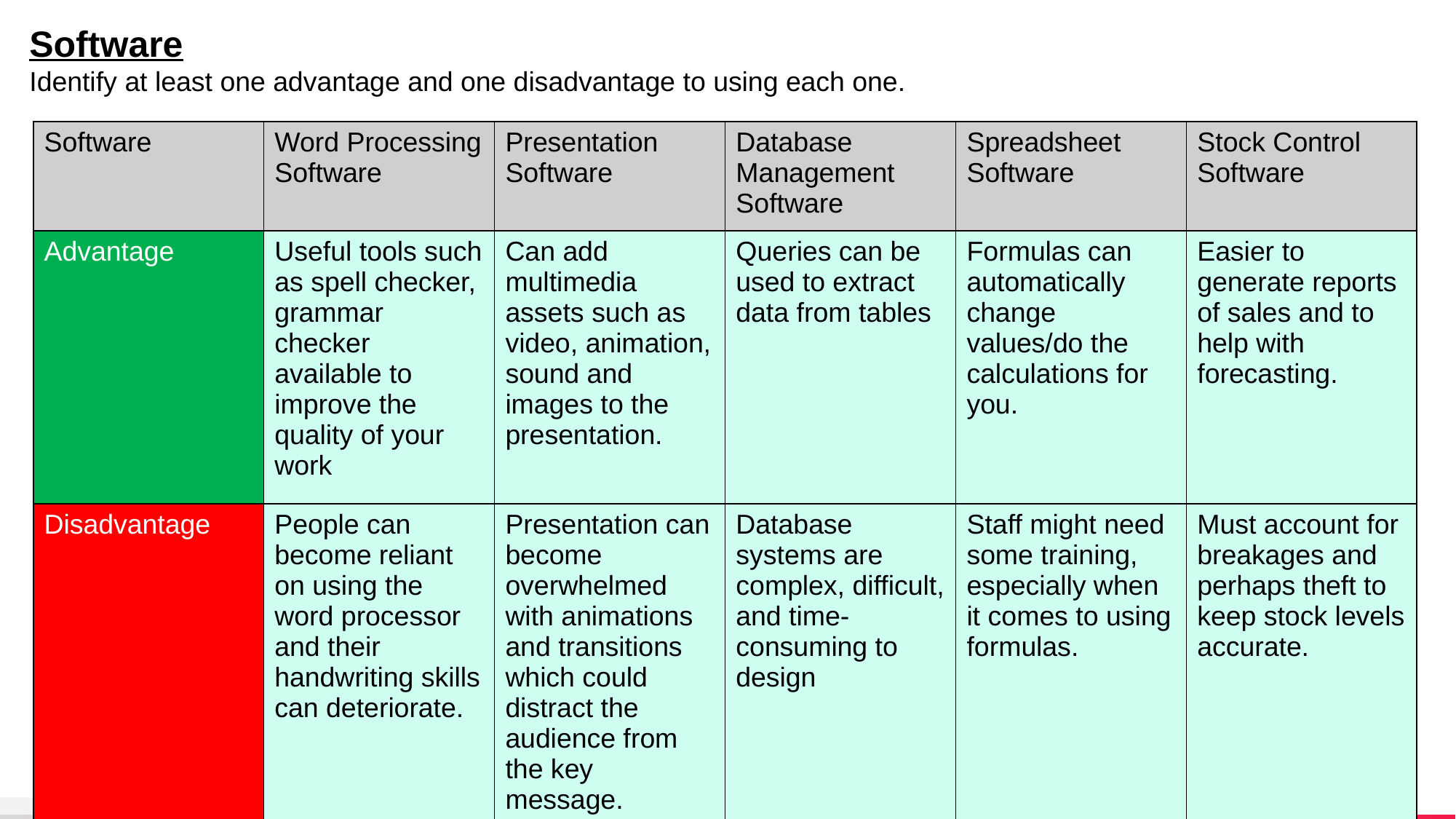

Software
Identify at least one advantage and one disadvantage to using each one.
| Software | Word Processing Software | Presentation Software | Database Management Software | Spreadsheet Software | Stock Control Software |
| --- | --- | --- | --- | --- | --- |
| Advantage | Useful tools such as spell checker, grammar checker available to improve the quality of your work | Can add multimedia assets such as video, animation, sound and images to the presentation. | Queries can be used to extract data from tables | Formulas can automatically change values/do the calculations for you. | Easier to generate reports of sales and to help with forecasting. |
| Disadvantage | People can become reliant on using the word processor and their handwriting skills can deteriorate. | Presentation can become overwhelmed with animations and transitions which could distract the audience from the key message. | Database systems are complex, difficult, and time-consuming to design | Staff might need some training, especially when it comes to using formulas. | Must account for breakages and perhaps theft to keep stock levels accurate. |